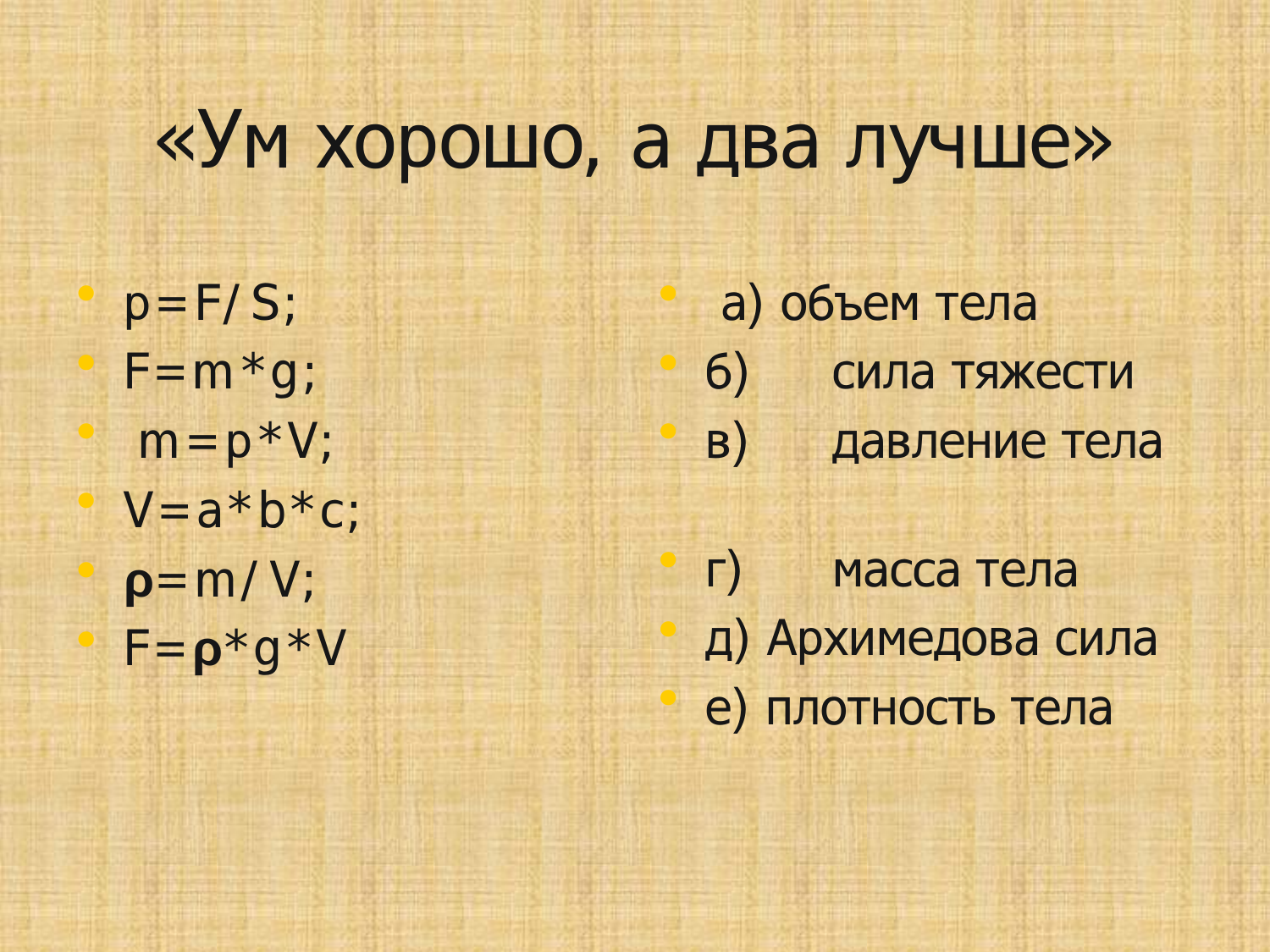

# «Ум хорошо, а два лучше»
p=F/S;
F=m*g;
 m=p*V;
V=a*b*с;
ρ=m/V;
F=ρ*g*V

 а) объем тела
б)	сила тяжести
в)	давление тела
г)	масса тела
д) Архимедова сила
е) плотность тела